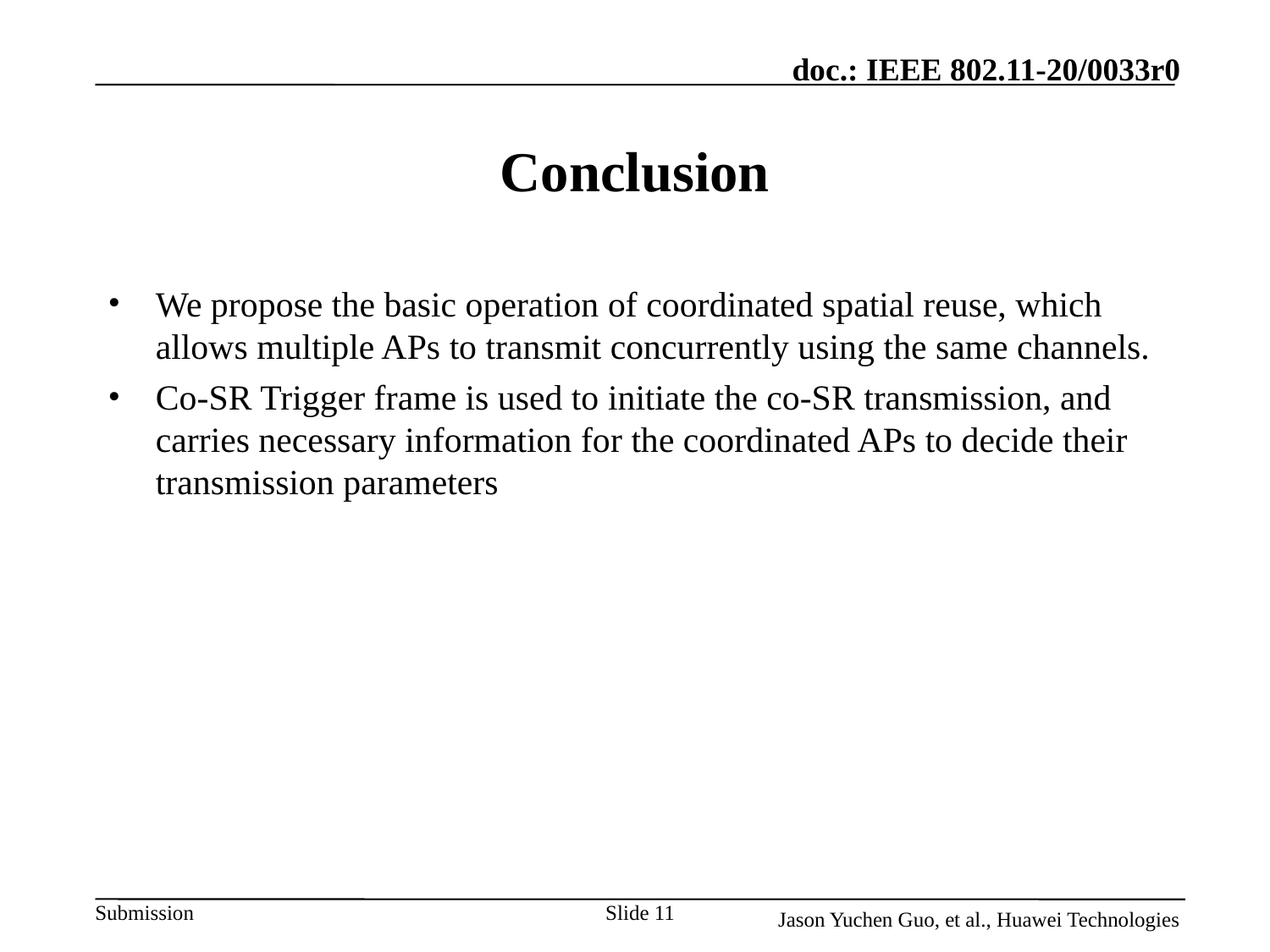

# Conclusion
We propose the basic operation of coordinated spatial reuse, which allows multiple APs to transmit concurrently using the same channels.
Co-SR Trigger frame is used to initiate the co-SR transmission, and carries necessary information for the coordinated APs to decide their transmission parameters
Slide 11